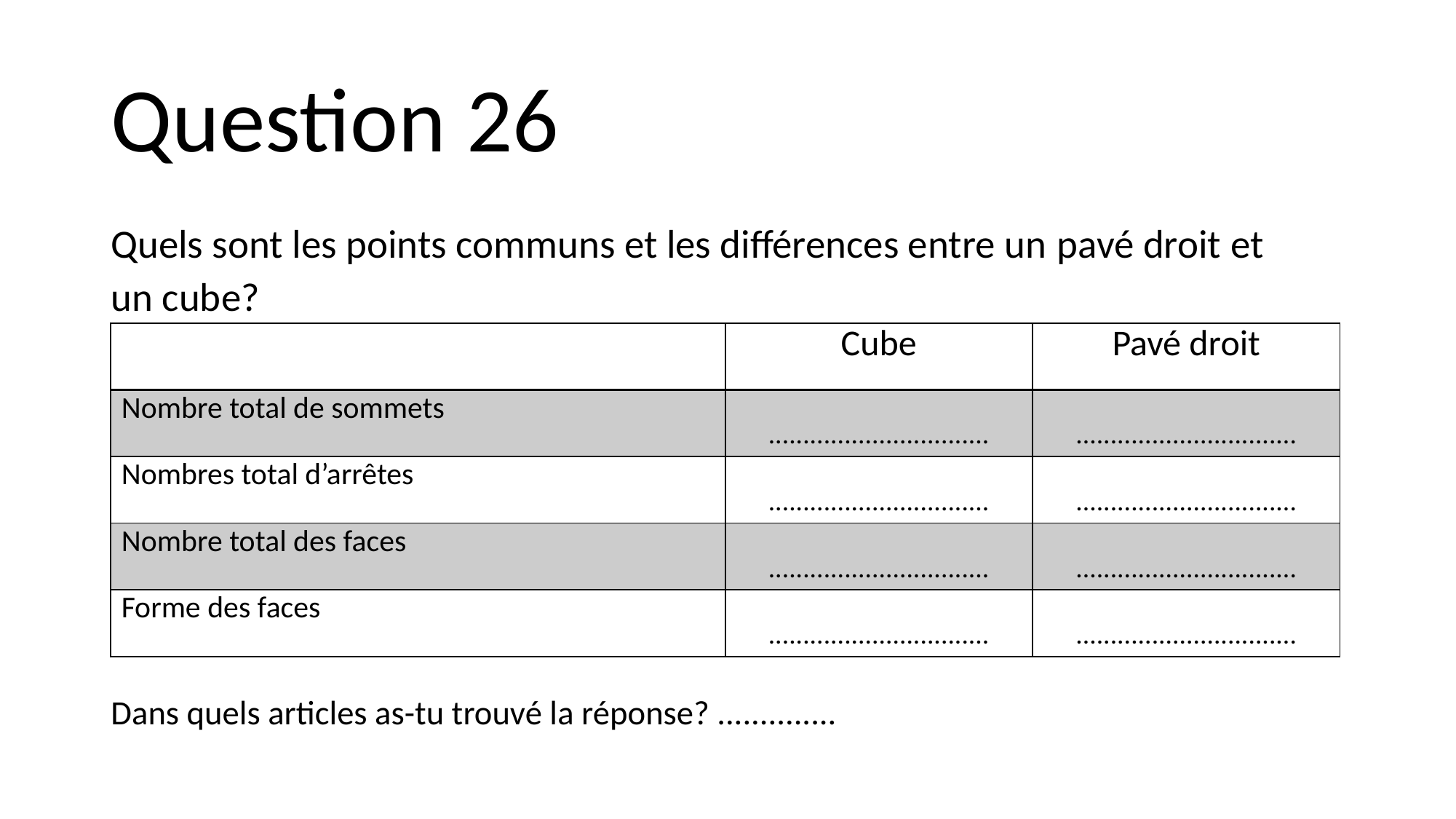

# Question 26
Quels sont les points communs et les différences entre un pavé droit et
un cube?

Dans quels articles as-tu trouvé la réponse? ..............

|  | Cube | Pavé droit |
| --- | --- | --- |
| Nombre total de sommets | ................................ | ................................ |
| Nombres total d’arrêtes | ................................ | ................................ |
| Nombre total des faces | ................................ | ................................ |
| Forme des faces | ................................ | ................................ |